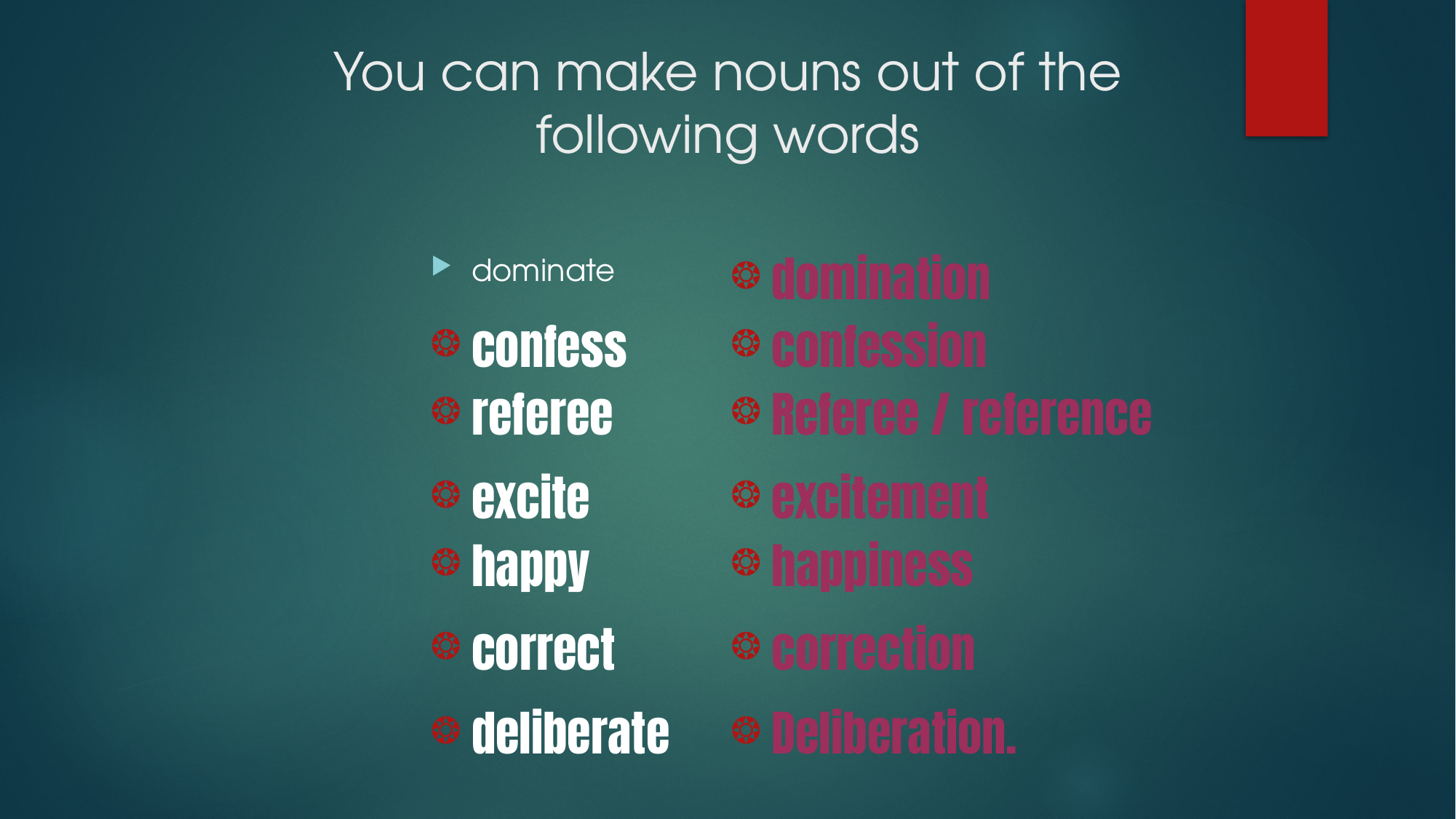

# You can make nouns out of the following words
dominate

domination

confess

confession

referee

Referee / reference

excite

excitement

happy

happiness

correct

correction

deliberate
Deliberation.